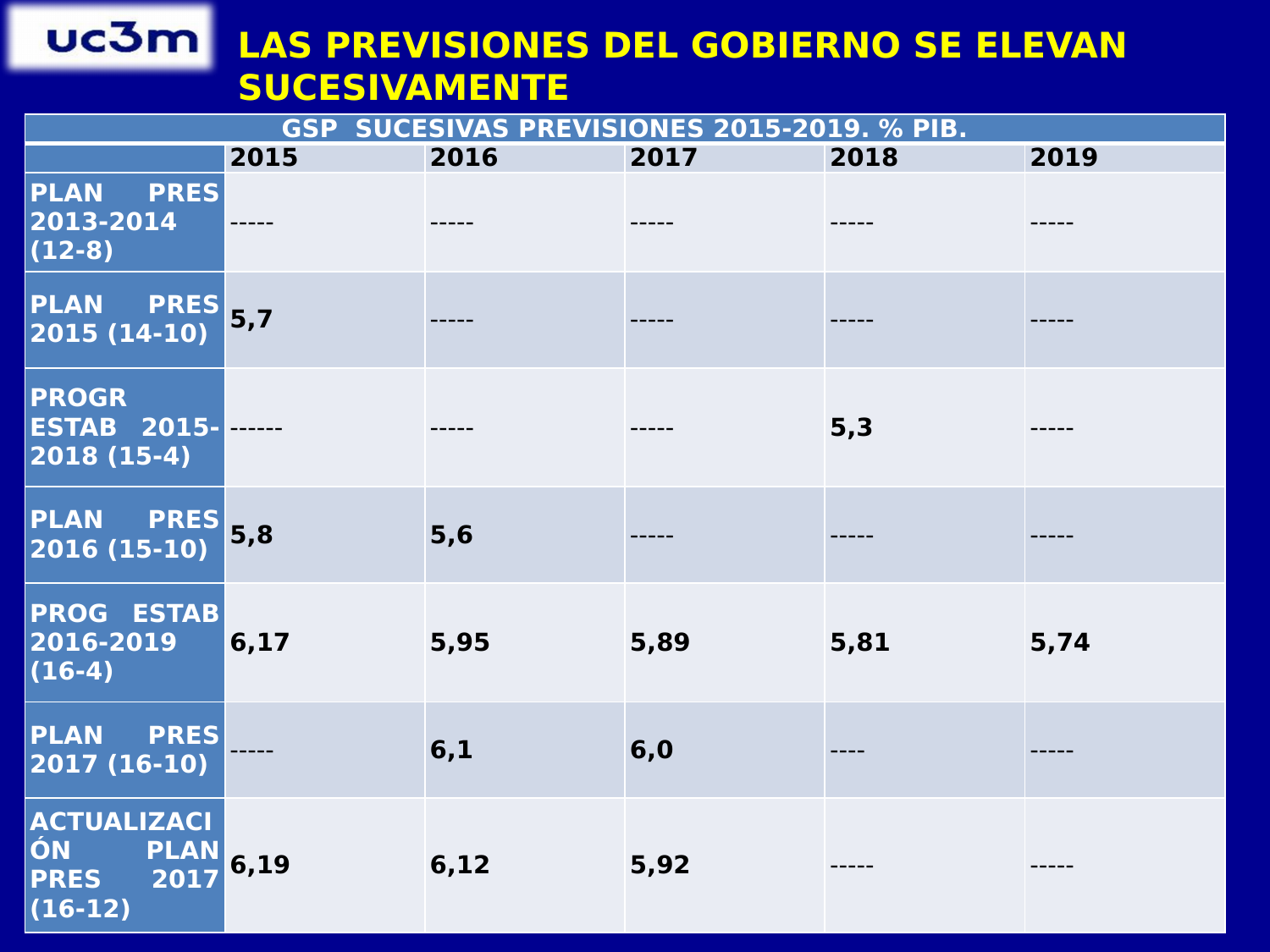

# LAS PREVISIONES DEL GOBIERNO SE ELEVAN SUCESIVAMENTE
| GSP  SUCESIVAS PREVISIONES 2015-2019. % PIB. |  |  |  |  |  |
| --- | --- | --- | --- | --- | --- |
|  | 2015 | 2016 | 2017 | 2018 | 2019 |
| PLAN PRES 2013-2014 (12-8) | ----- | ----- | ----- | ----- | ----- |
| PLAN PRES 2015 (14-10) | 5,7 | ----- | ----- | ----- | ----- |
| PROGR ESTAB 2015-2018 (15-4) | ------ | ----- | ----- | 5,3 | ----- |
| PLAN PRES 2016 (15-10) | 5,8 | 5,6 | ----- | ----- | ----- |
| PROG ESTAB 2016-2019 (16-4) | 6,17 | 5,95 | 5,89 | 5,81 | 5,74 |
| PLAN PRES 2017 (16-10) | ----- | 6,1 | 6,0 | ---- | ----- |
| ACTUALIZACIÓN PLAN PRES 2017 (16-12) | 6,19 | 6,12 | 5,92 | ----- | ----- |
31